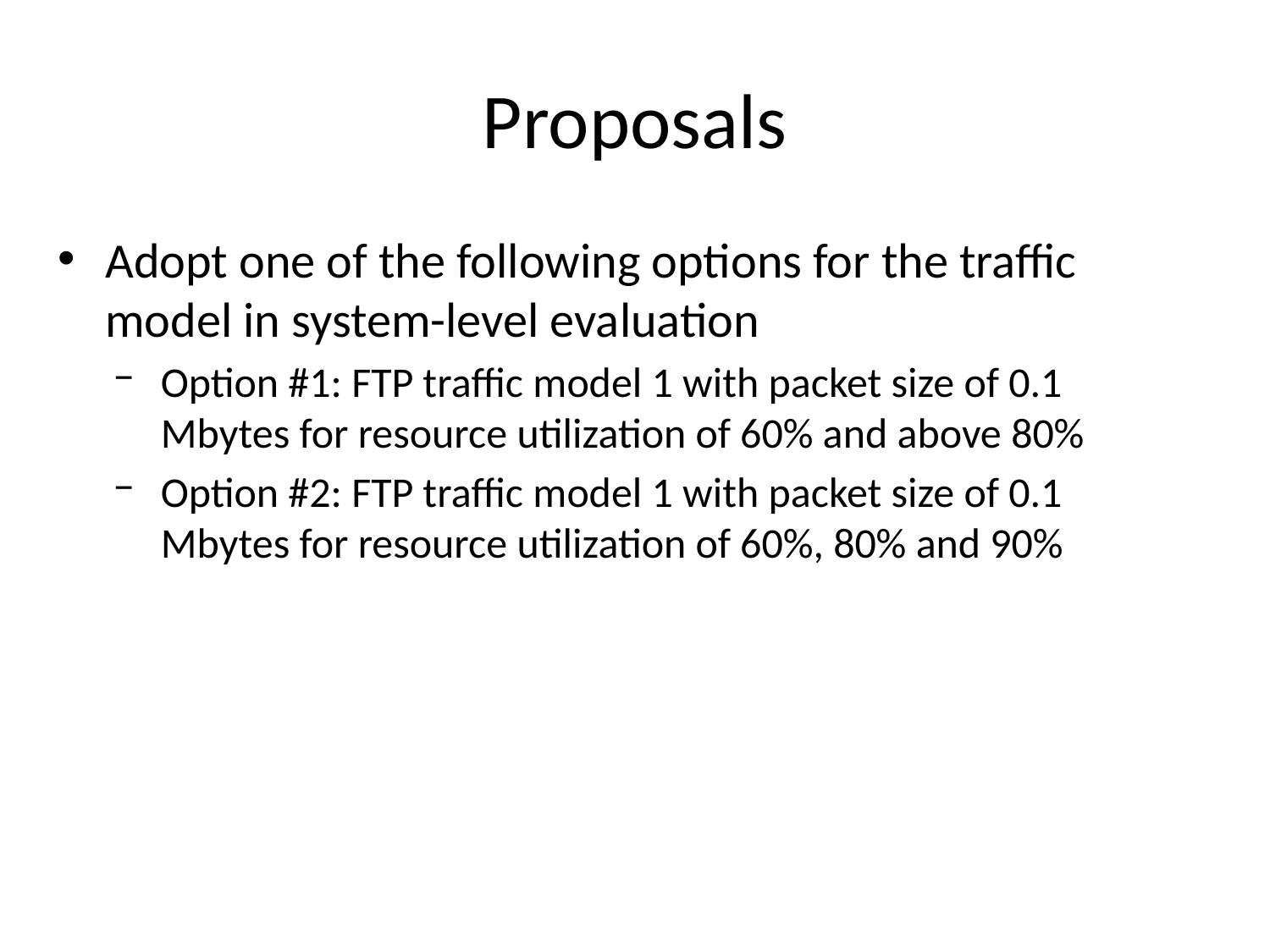

# Proposals
Adopt one of the following options for the traffic model in system-level evaluation
Option #1: FTP traffic model 1 with packet size of 0.1 Mbytes for resource utilization of 60% and above 80%
Option #2: FTP traffic model 1 with packet size of 0.1 Mbytes for resource utilization of 60%, 80% and 90%